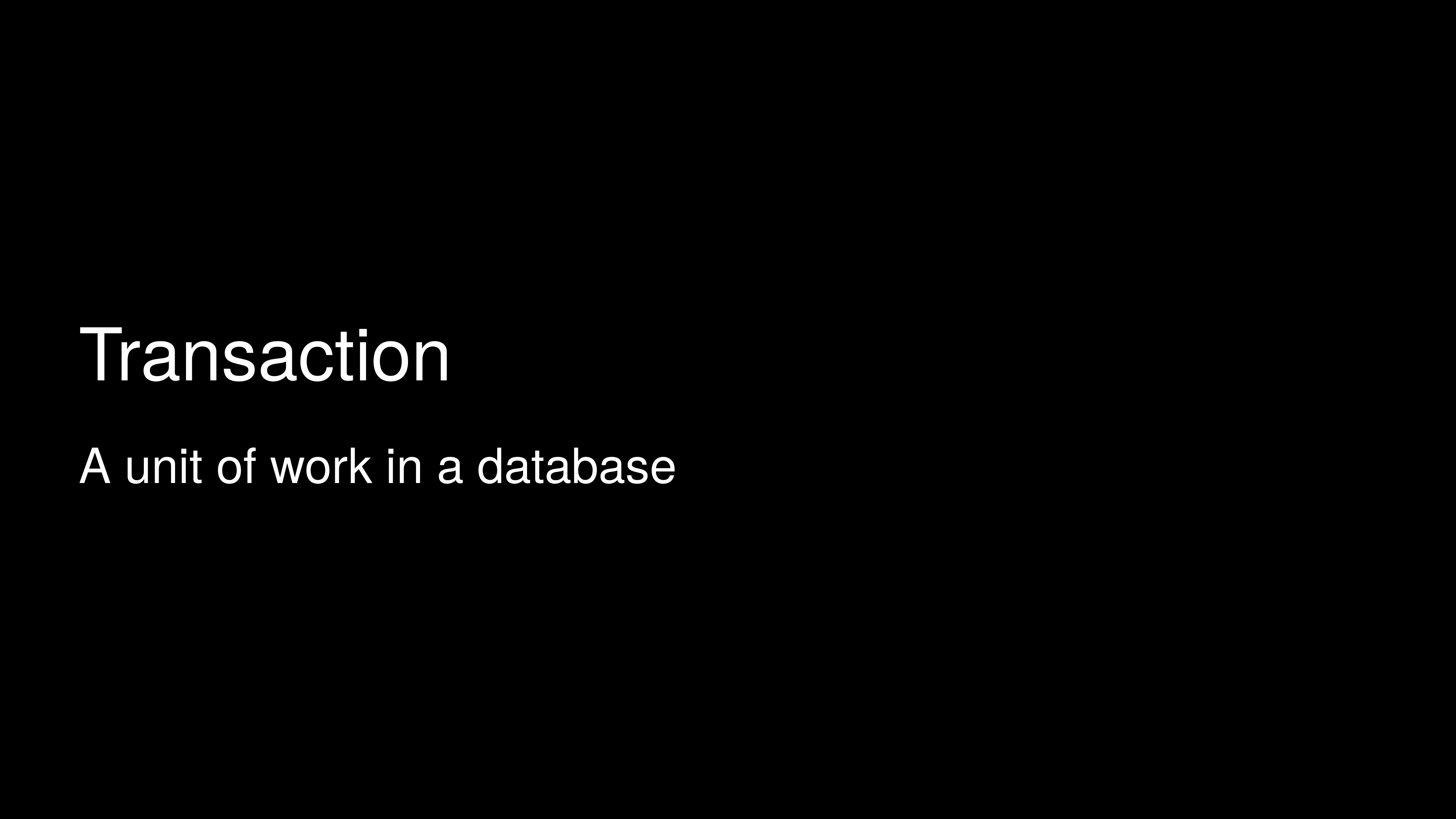

Transaction
A unit of work in a database